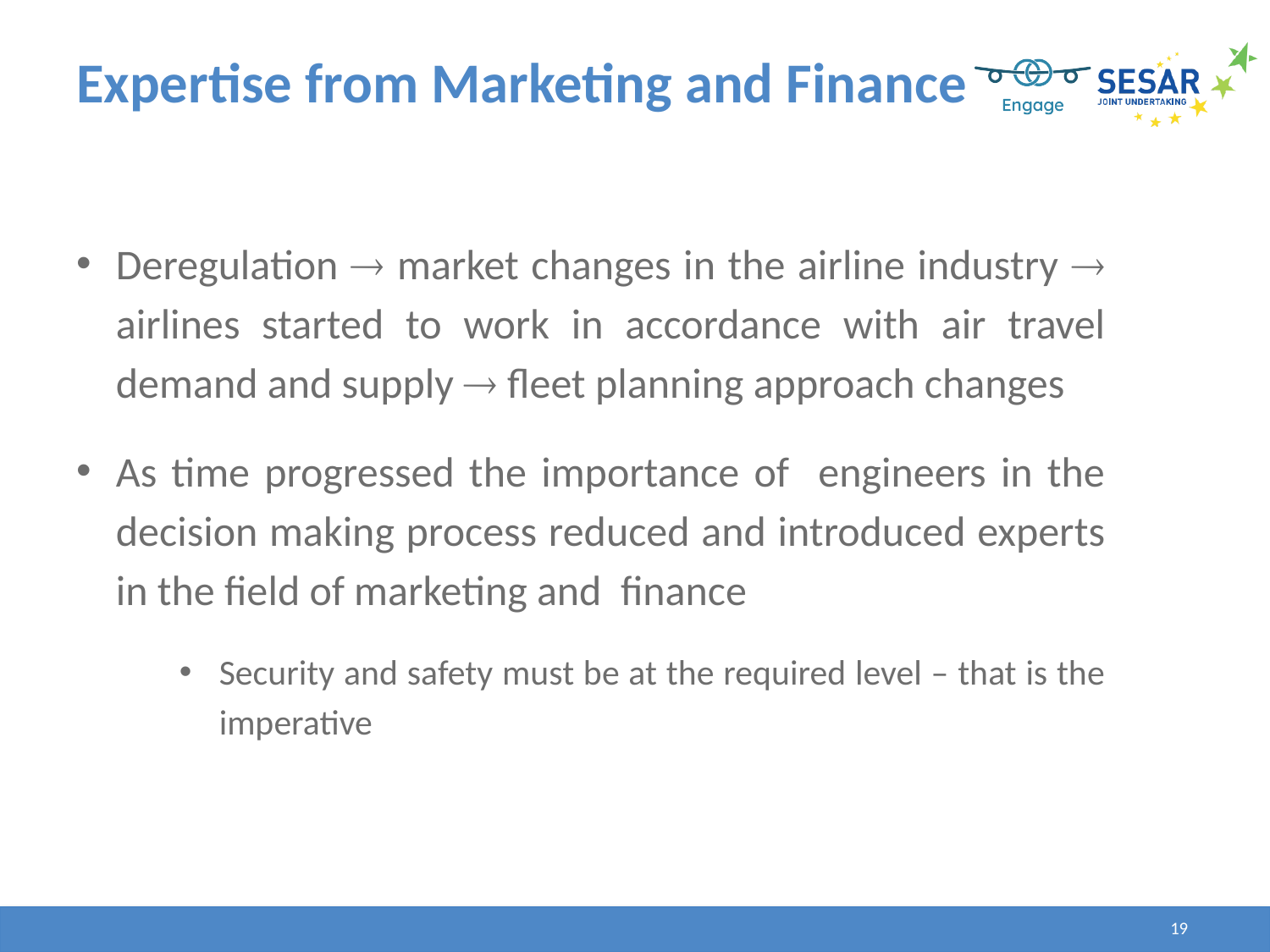

# Expertise from Marketing and Finance
Deregulation → market changes in the airline industry → airlines started to work in accordance with air travel demand and supply → fleet planning approach changes
As time progressed the importance of  engineers in the decision making process reduced and introduced experts in the field of marketing and  finance
Security and safety must be at the required level – that is the imperative

19